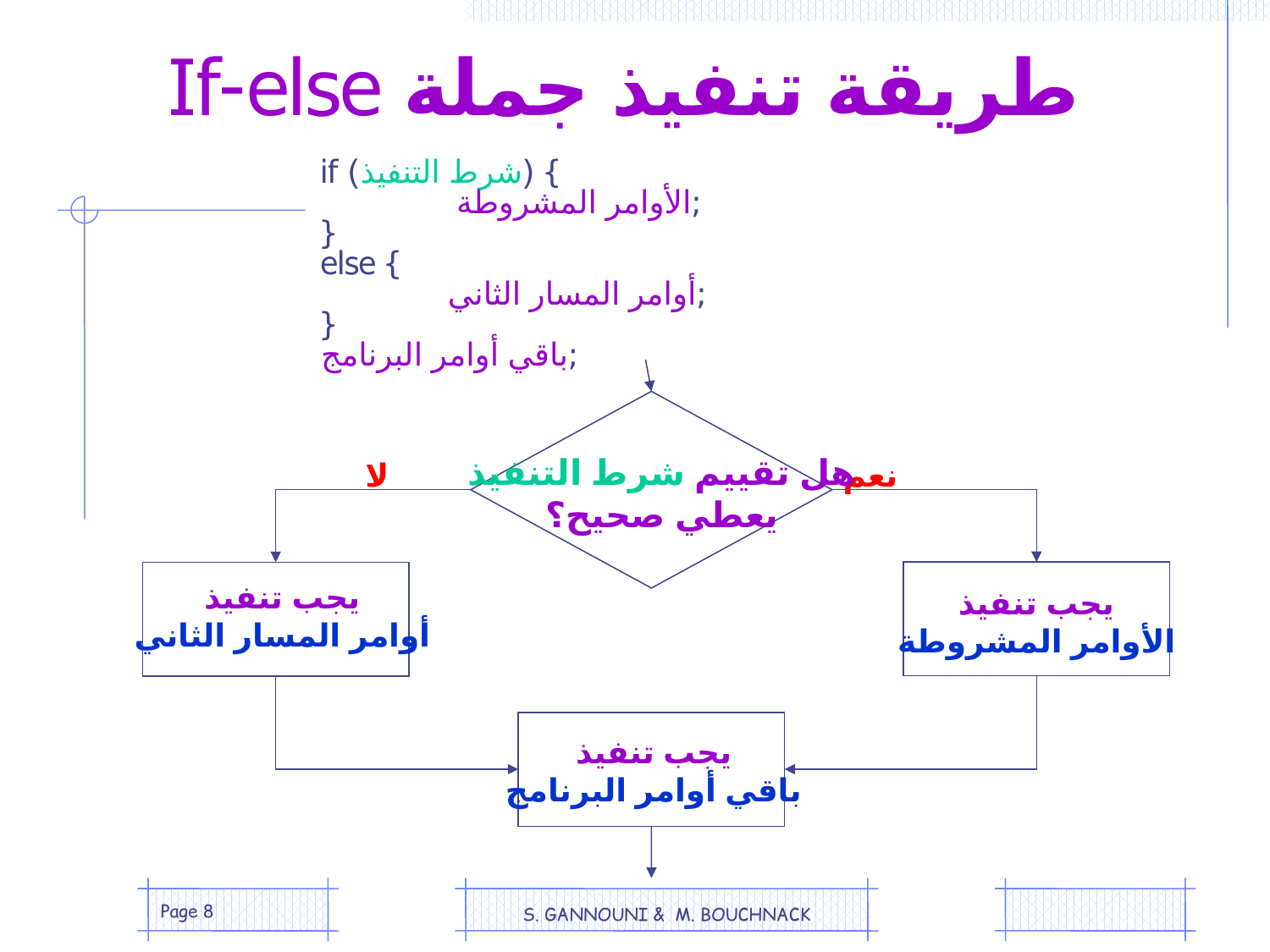

# طريقة تنفيذ جملة If-else
if (شرط التنفيذ) {
	 الأوامر المشروطة;
}
else {
	أوامر المسار الثاني;
}
باقي أوامر البرنامج;

نعم
لا

هل تقييم شرط التنفيذ
يعطي صحيح؟
يجب تنفيذ
أوامر المسار الثاني
يجب تنفيذ
الأوامر المشروطة
يجب تنفيذ
باقي أوامر البرنامج
Page 8
S. GANNOUNI &  M. BOUCHNACK